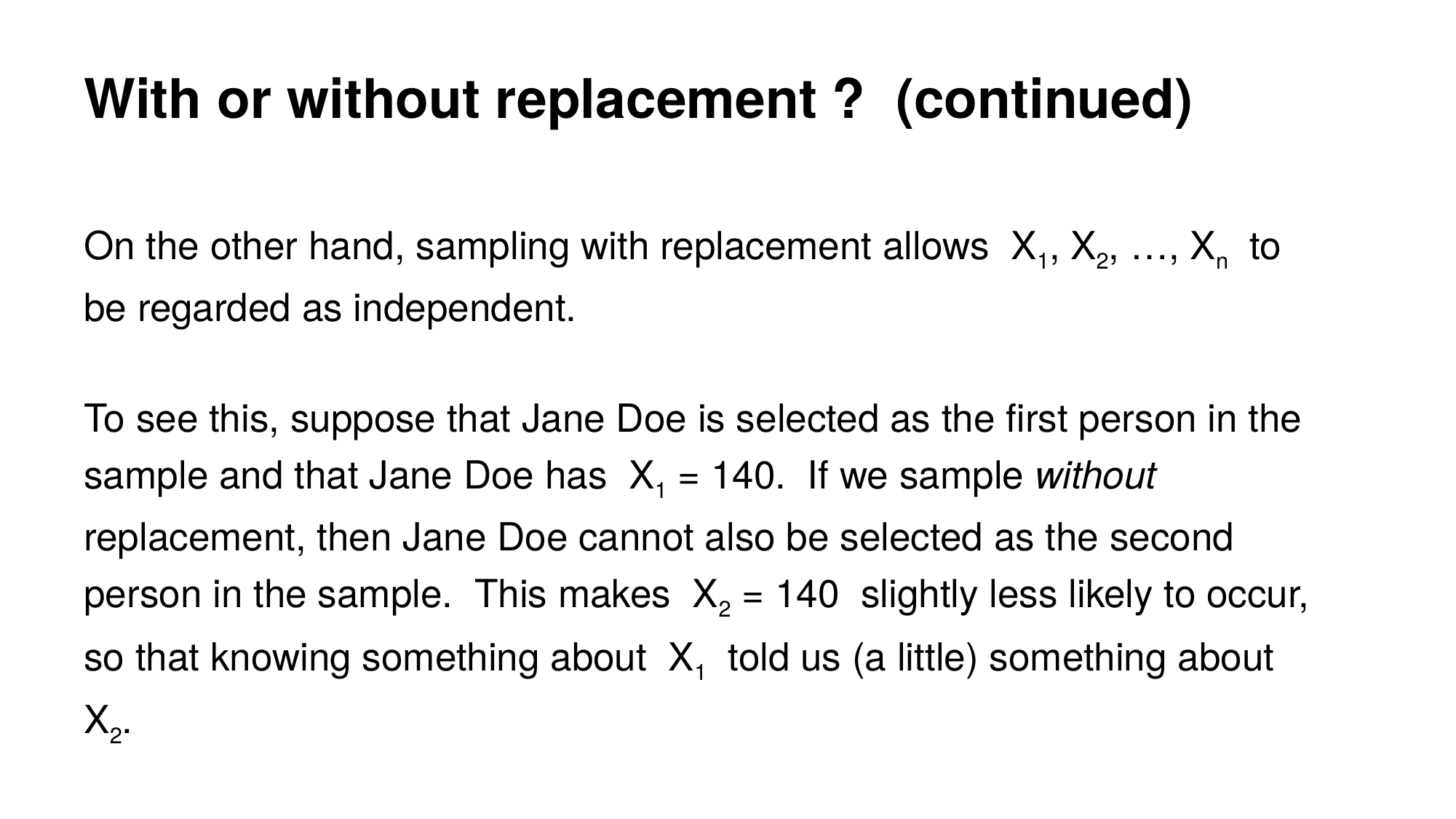

# With or without replacement ?  (continued)
On the other hand, sampling with replacement allows  X1, X2, …, Xn  to be regarded as independent.

To see this, suppose that Jane Doe is selected as the first person in the sample and that Jane Doe has  X1 = 140.  If we sample without replacement, then Jane Doe cannot also be selected as the second person in the sample.  This makes  X2 = 140  slightly less likely to occur, so that knowing something about  X1  told us (a little) something about  X2.